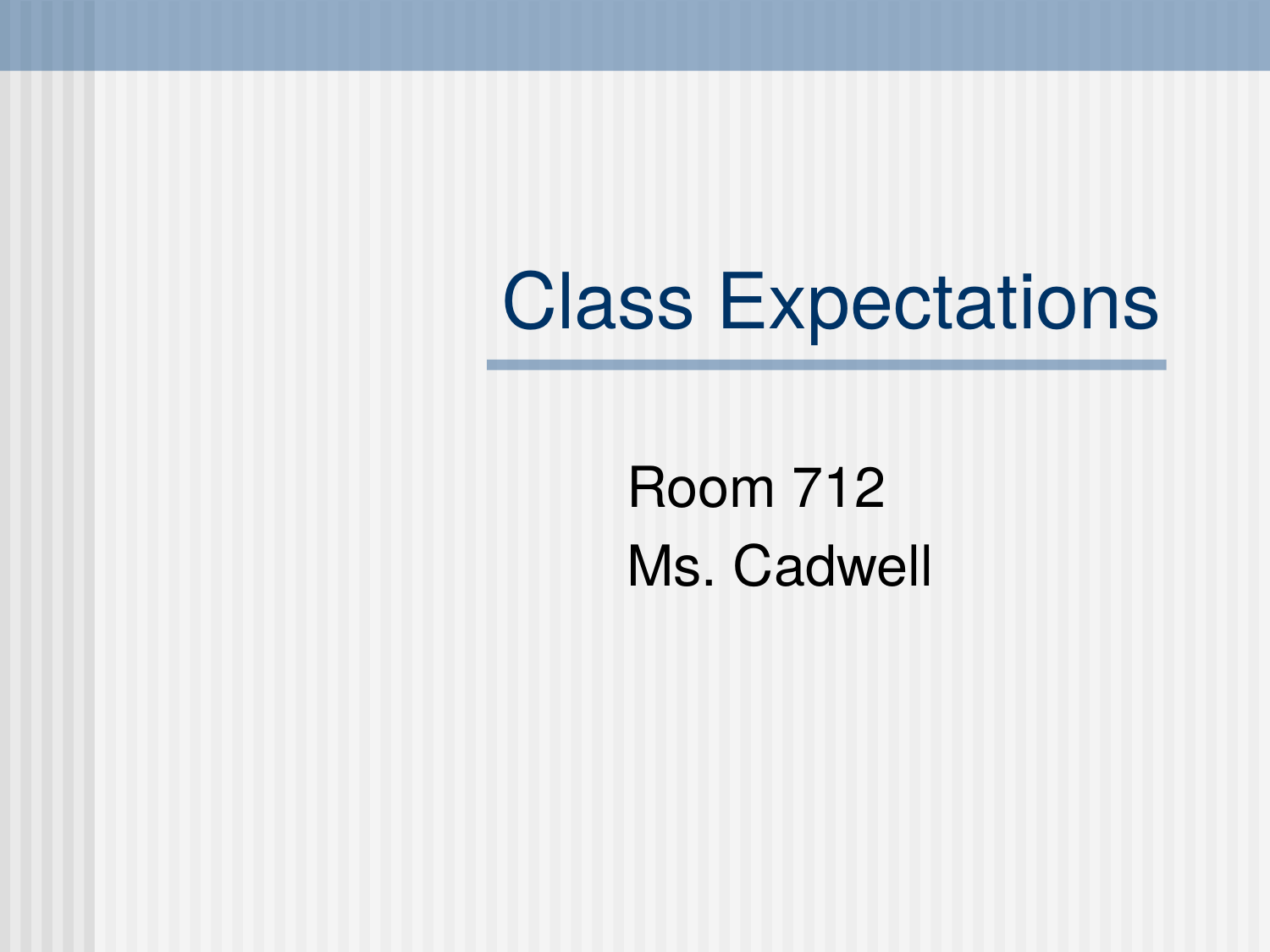

# Class Expectations
Room 712
Ms. Cadwell